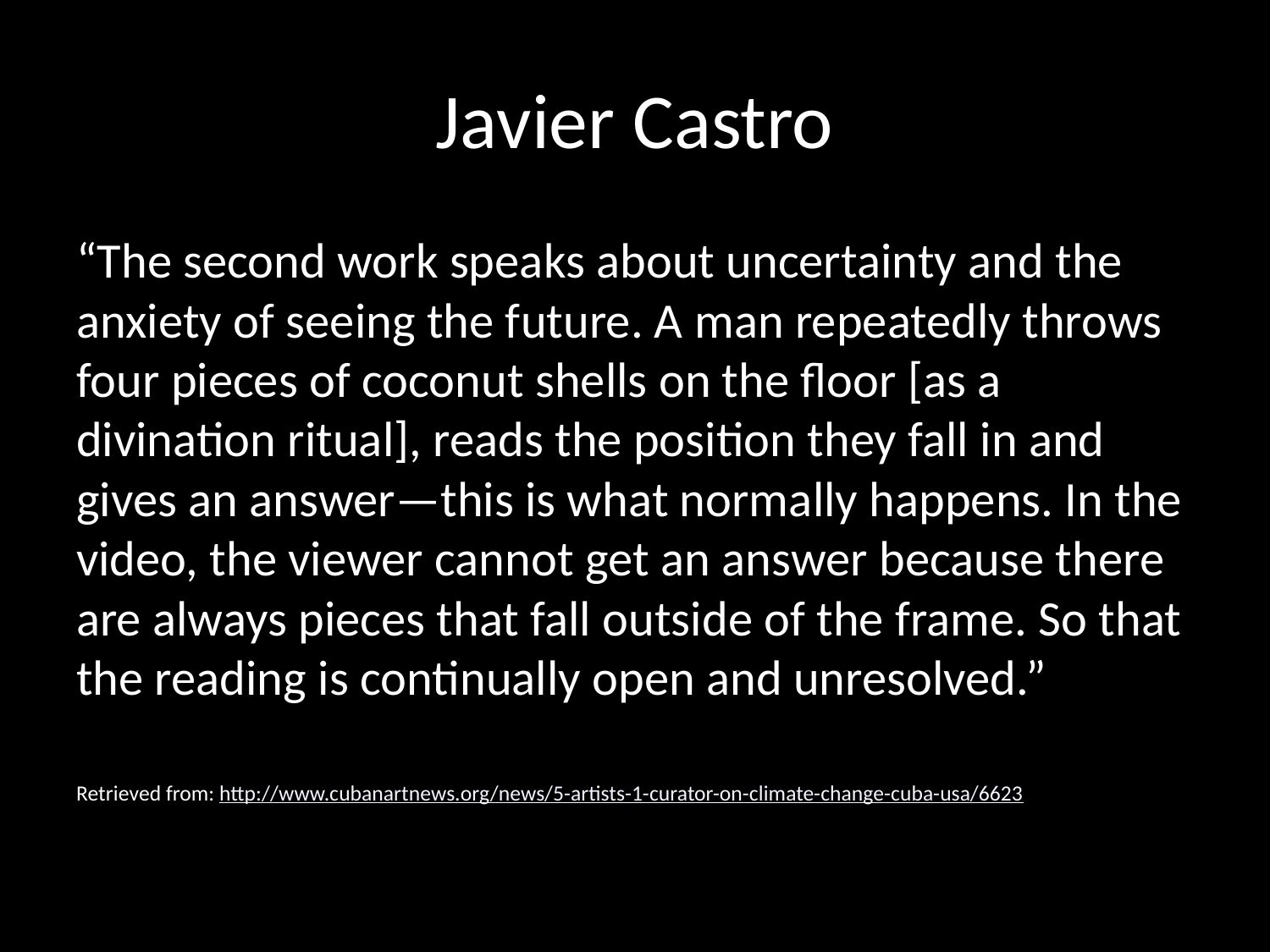

# Javier Castro
“The second work speaks about uncertainty and the anxiety of seeing the future. A man repeatedly throws four pieces of coconut shells on the floor [as a divination ritual], reads the position they fall in and gives an answer—this is what normally happens. In the video, the viewer cannot get an answer because there are always pieces that fall outside of the frame. So that the reading is continually open and unresolved.”

Retrieved from: http://www.cubanartnews.org/news/5-artists-1-curator-on-climate-change-cuba-usa/6623